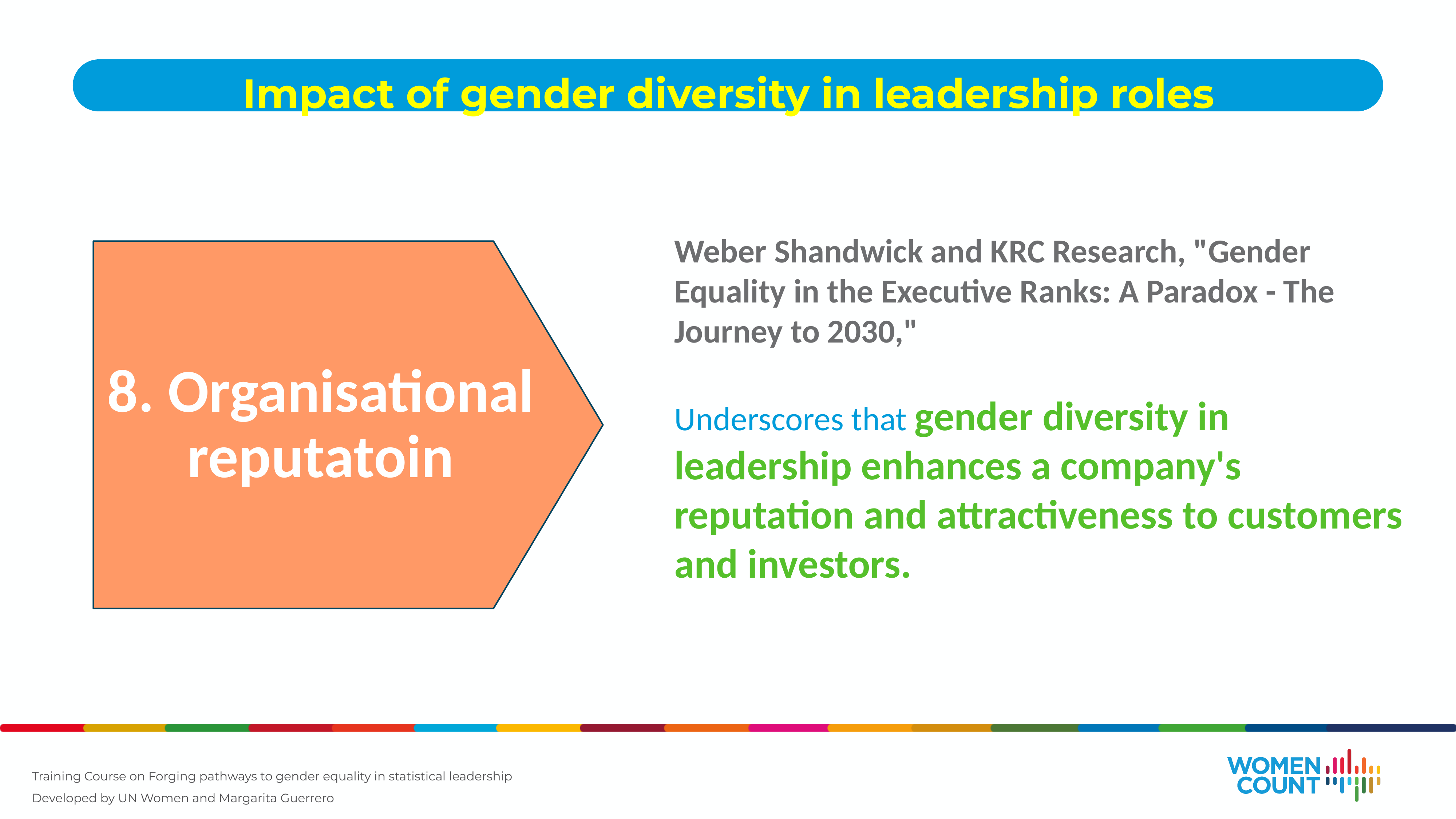

Impact of gender diversity in leadership roles
Weber Shandwick and KRC Research, "Gender Equality in the Executive Ranks: A Paradox - The Journey to 2030,"

Underscores that gender diversity in leadership enhances a company's reputation and attractiveness to customers and investors.
8. Organisational reputatoin
Training Course on Forging pathways to gender equality in statistical leadership
Developed by UN Women and Margarita Guerrero